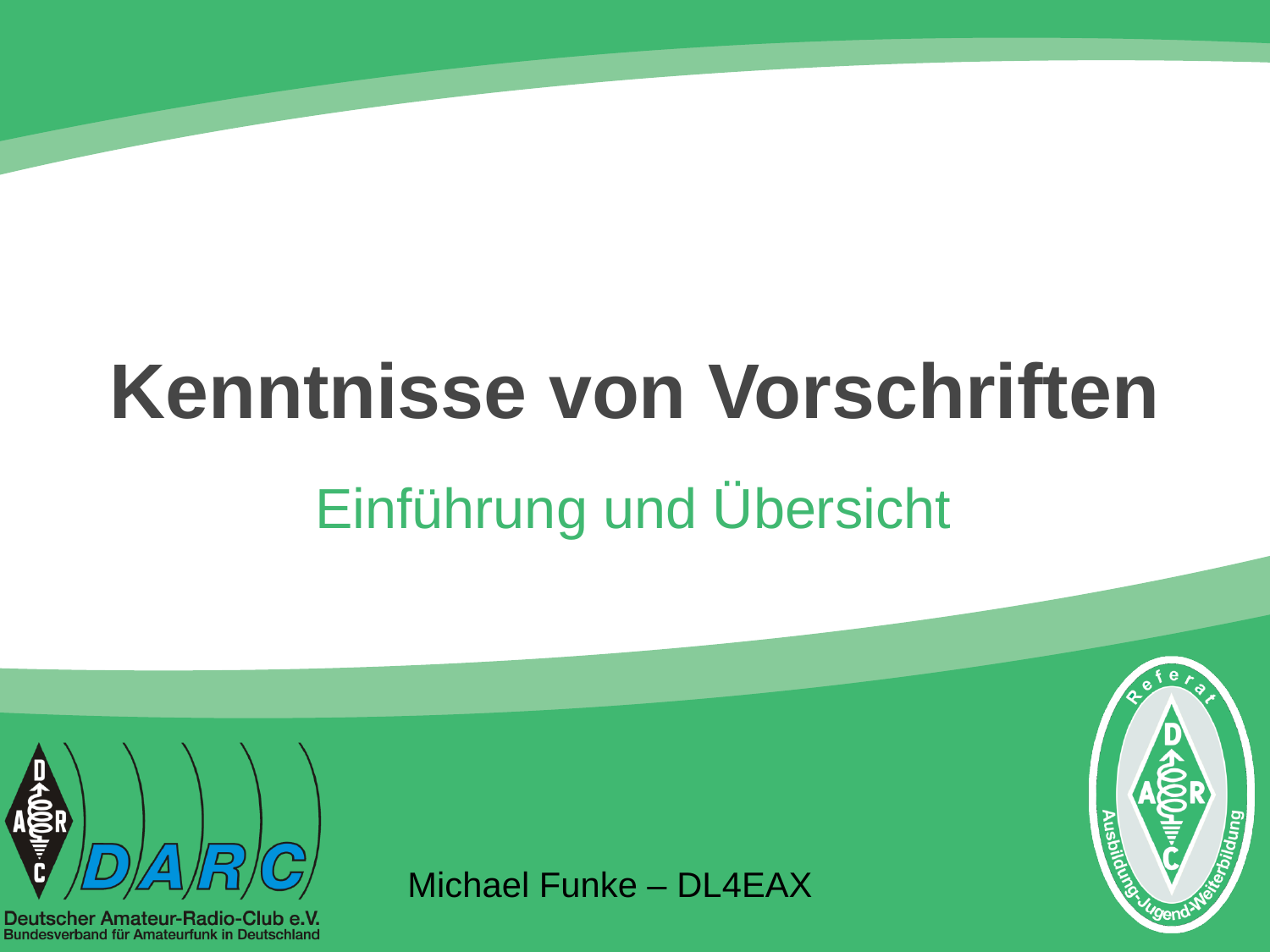

# Kenntnisse von Vorschriften
Einführung und Übersicht
Michael Funke – DL4EAX